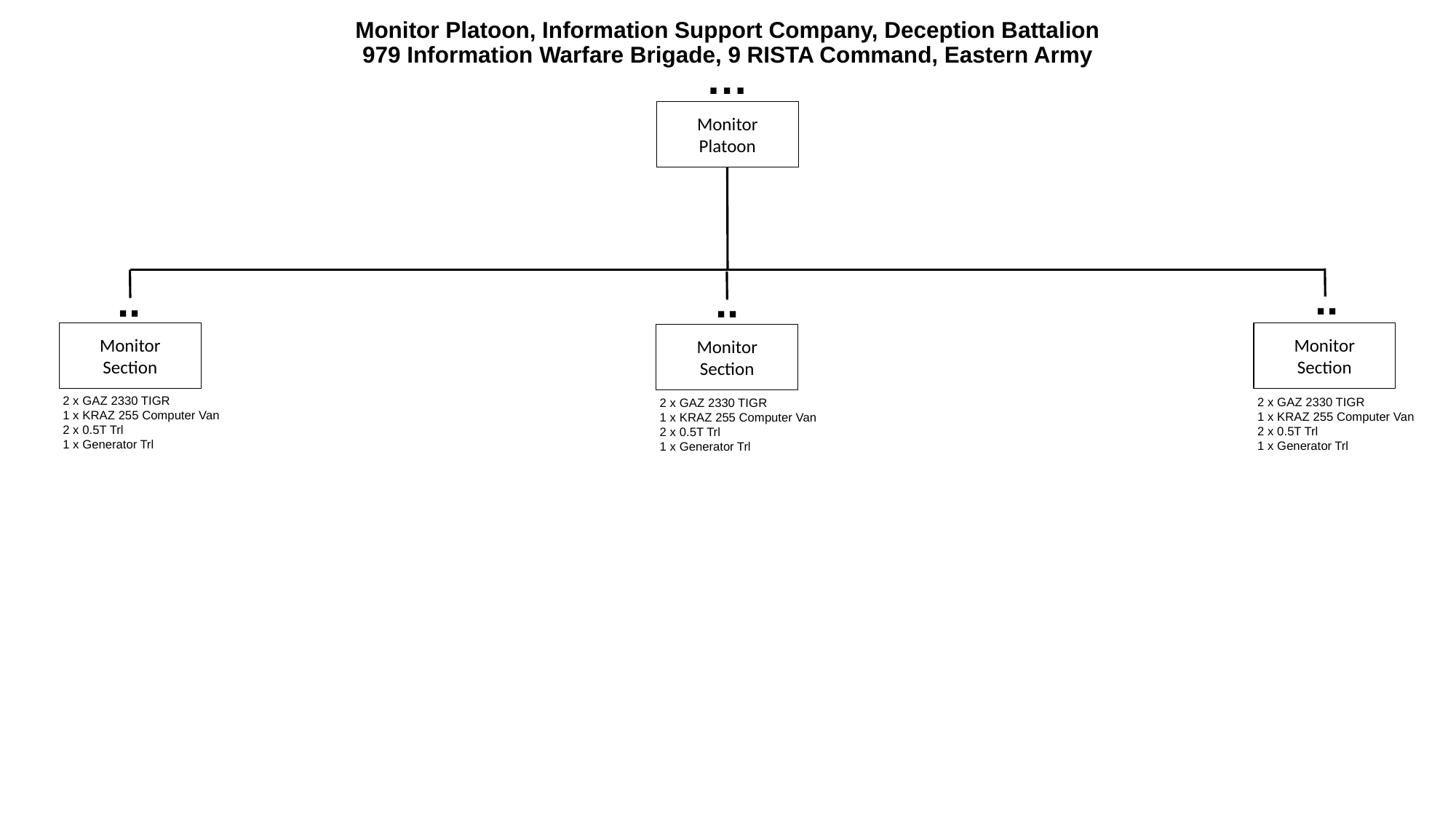

# Monitor Platoon, Information Support Company, Deception Battalion 979 Information Warfare Brigade, 9 RISTA Command, Eastern Army
…
Monitor
Platoon
..
..
..
Monitor
Section
Monitor
Section
Monitor
Section
2 x GAZ 2330 TIGR
1 x KRAZ 255 Computer Van
2 x 0.5T Trl
1 x Generator Trl
2 x GAZ 2330 TIGR
1 x KRAZ 255 Computer Van
2 x 0.5T Trl
1 x Generator Trl
2 x GAZ 2330 TIGR
1 x KRAZ 255 Computer Van
2 x 0.5T Trl
1 x Generator Trl